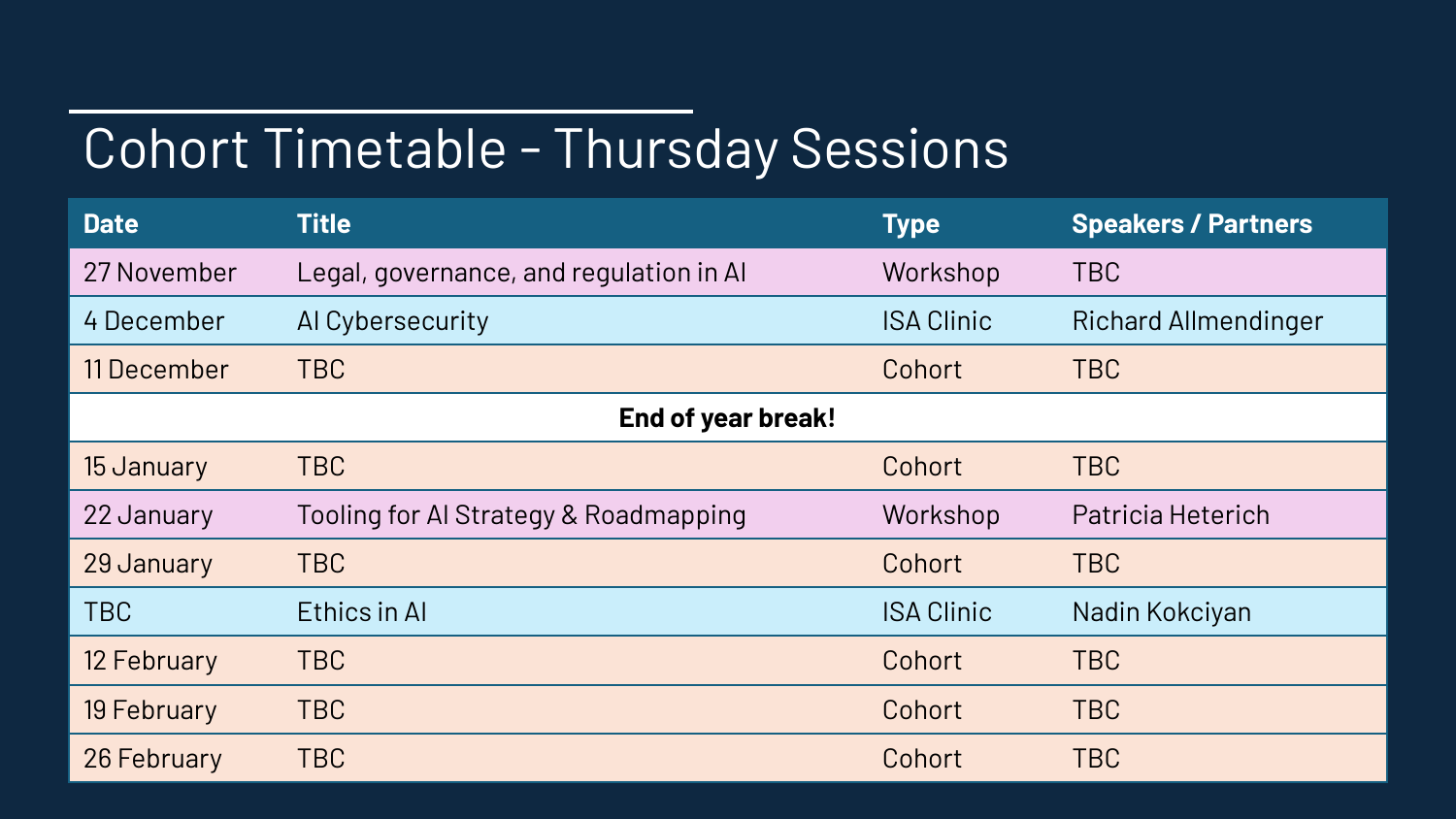

Cohort Timetable - Thursday Sessions
| Date | Title | Type | Speakers / Partners |
| --- | --- | --- | --- |
| 27 November | Legal, governance, and regulation in AI | Workshop | TBC |
| 4 December | AI Cybersecurity | ISA Clinic | Richard Allmendinger |
| 11 December | TBC | Cohort | TBC |
| End of year break! |  |  |  |
| 15 January | TBC | Cohort | TBC |
| 22 January | Tooling for AI Strategy & Roadmapping | Workshop | Patricia Heterich |
| 29 January | TBC | Cohort | TBC |
| TBC | Ethics in AI | ISA Clinic | Nadin Kokciyan |
| 12 February | TBC | Cohort | TBC |
| 19 February | TBC | Cohort | TBC |
| 26 February | TBC | Cohort | TBC |